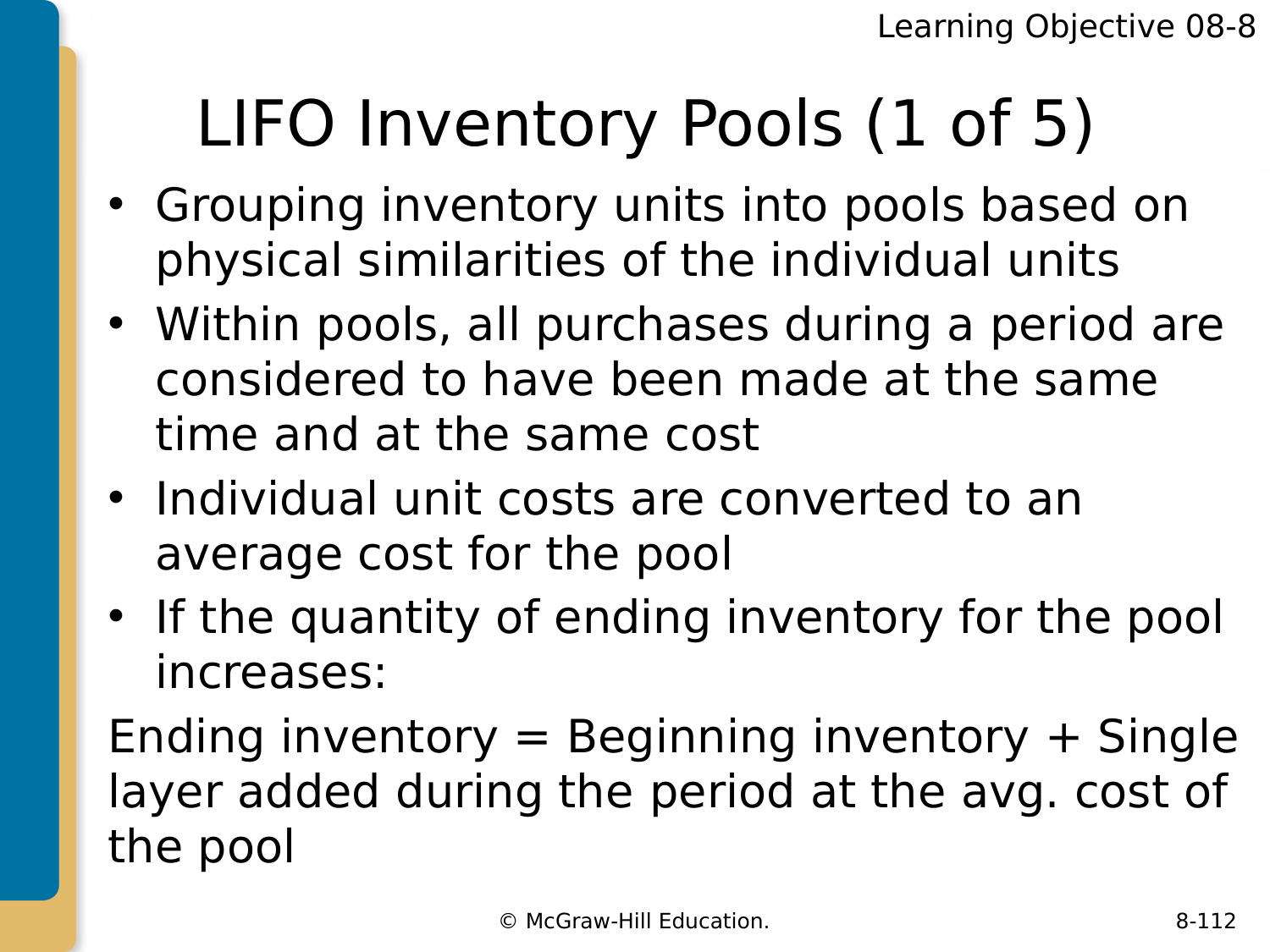

Learning Objective 08-8
# LIFO Inventory Pools (1 of 5)
Grouping inventory units into pools based on physical similarities of the individual units
Within pools, all purchases during a period are considered to have been made at the same time and at the same cost
Individual unit costs are converted to an average cost for the pool
If the quantity of ending inventory for the pool increases:
Ending inventory = Beginning inventory + Single layer added during the period at the avg. cost of the pool